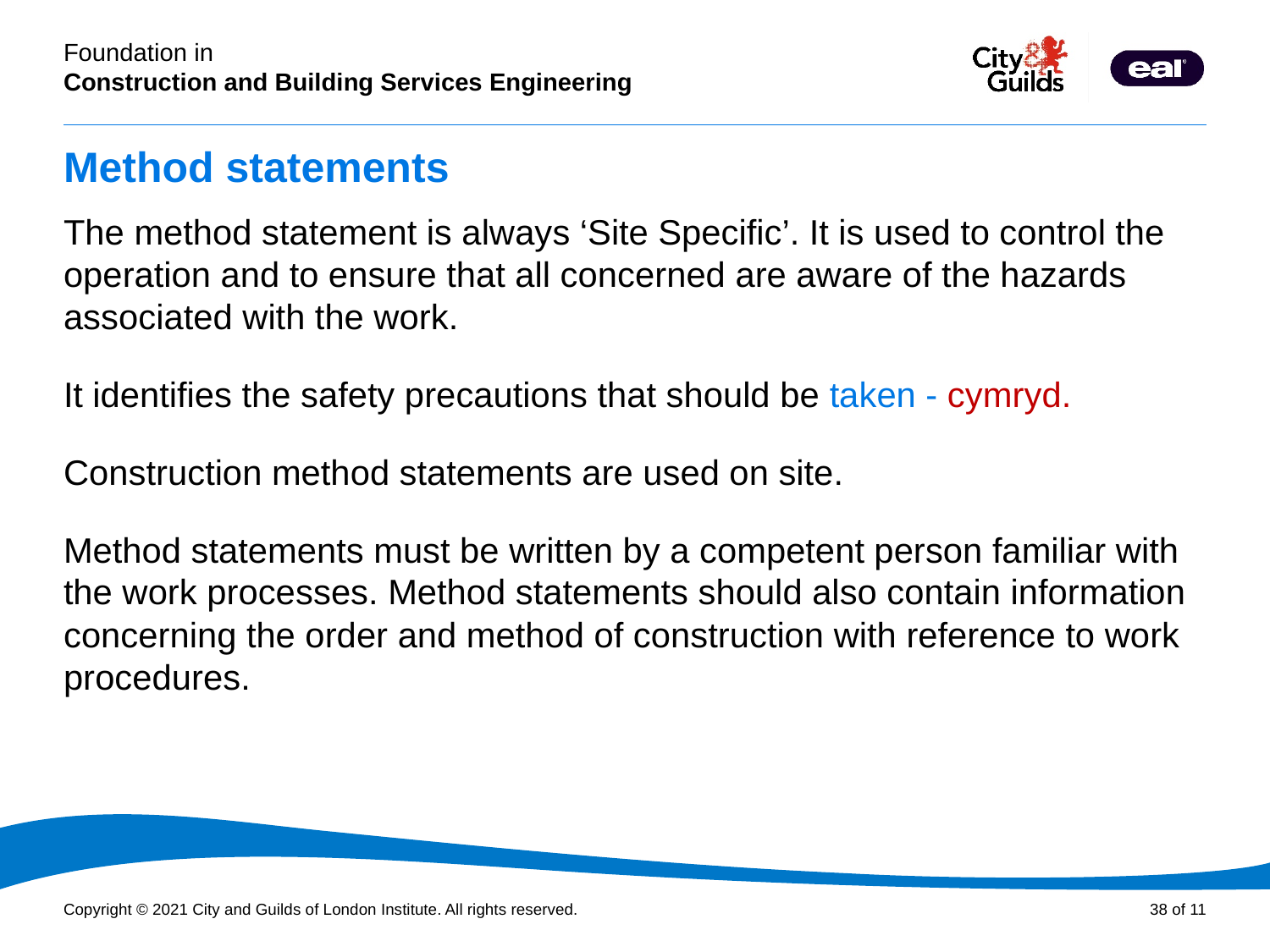

# Method statements
The method statement is always ‘Site Specific’. It is used to control the operation and to ensure that all concerned are aware of the hazards associated with the work.
It identifies the safety precautions that should be taken - cymryd.
Construction method statements are used on site.
Method statements must be written by a competent person familiar with the work processes. Method statements should also contain information concerning the order and method of construction with reference to work procedures.